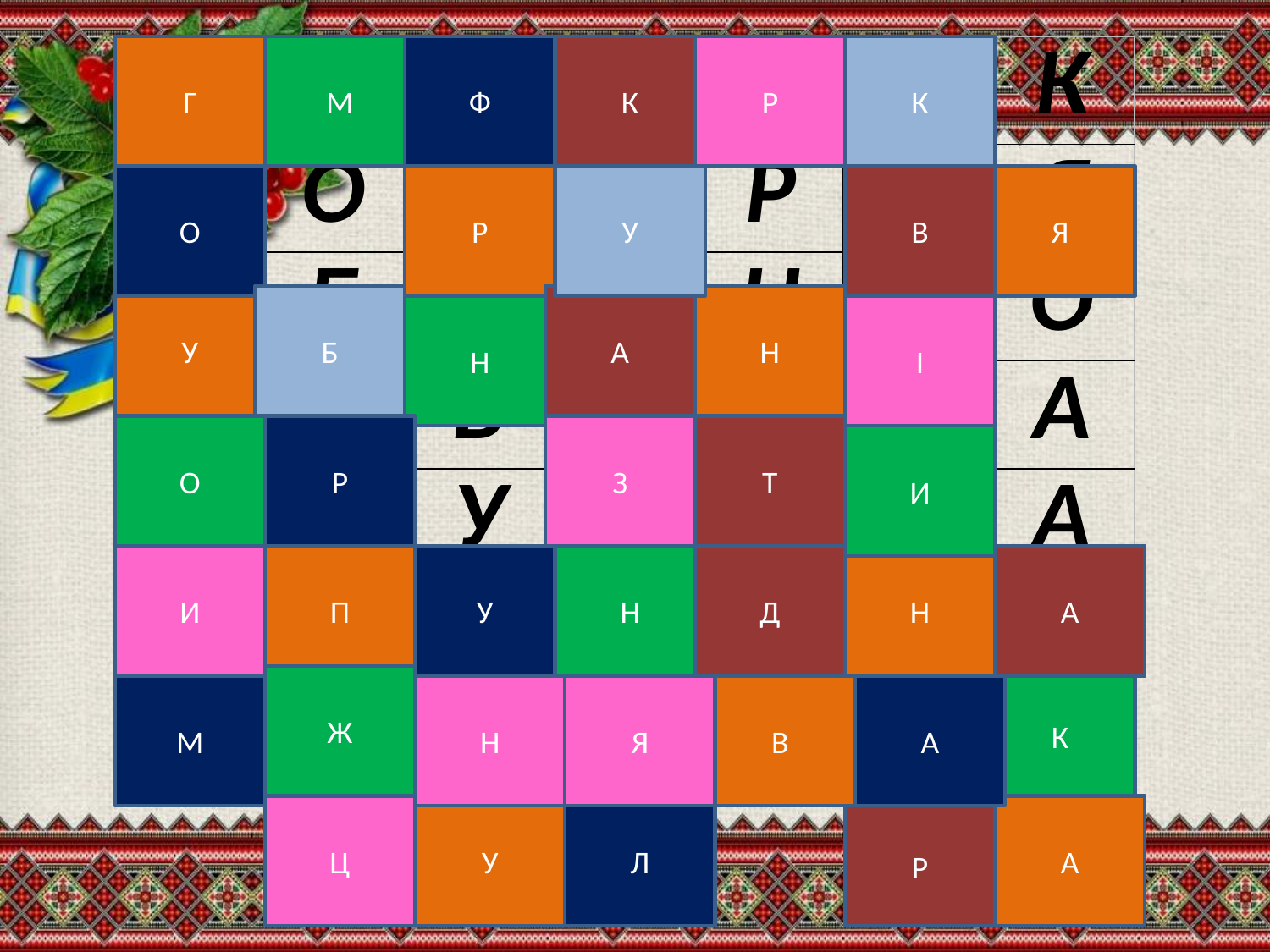

| Г | М | Ф | К | Р | К | К |
| --- | --- | --- | --- | --- | --- | --- |
| О | О | Р | У | Р | В | Я |
| У | Б | Н | А | Н | І | О |
| Г | М | В | 3 | Р | К | А |
| И | П | У | Н | Д | Н | А |
| М | Ж | Н | Я | В | А | К |
| Й | Ц | У | Л | ! | Р | А |
Г
М
Ф
К
Р
К
О
Р
У
В
Я
У
Б
А
Н
Н
І
О
Р
З
Т
И
И
П
У
Н
Д
Н
А
Ж
М
Н
Я
В
А
К
Ц
У
Л
А
Р